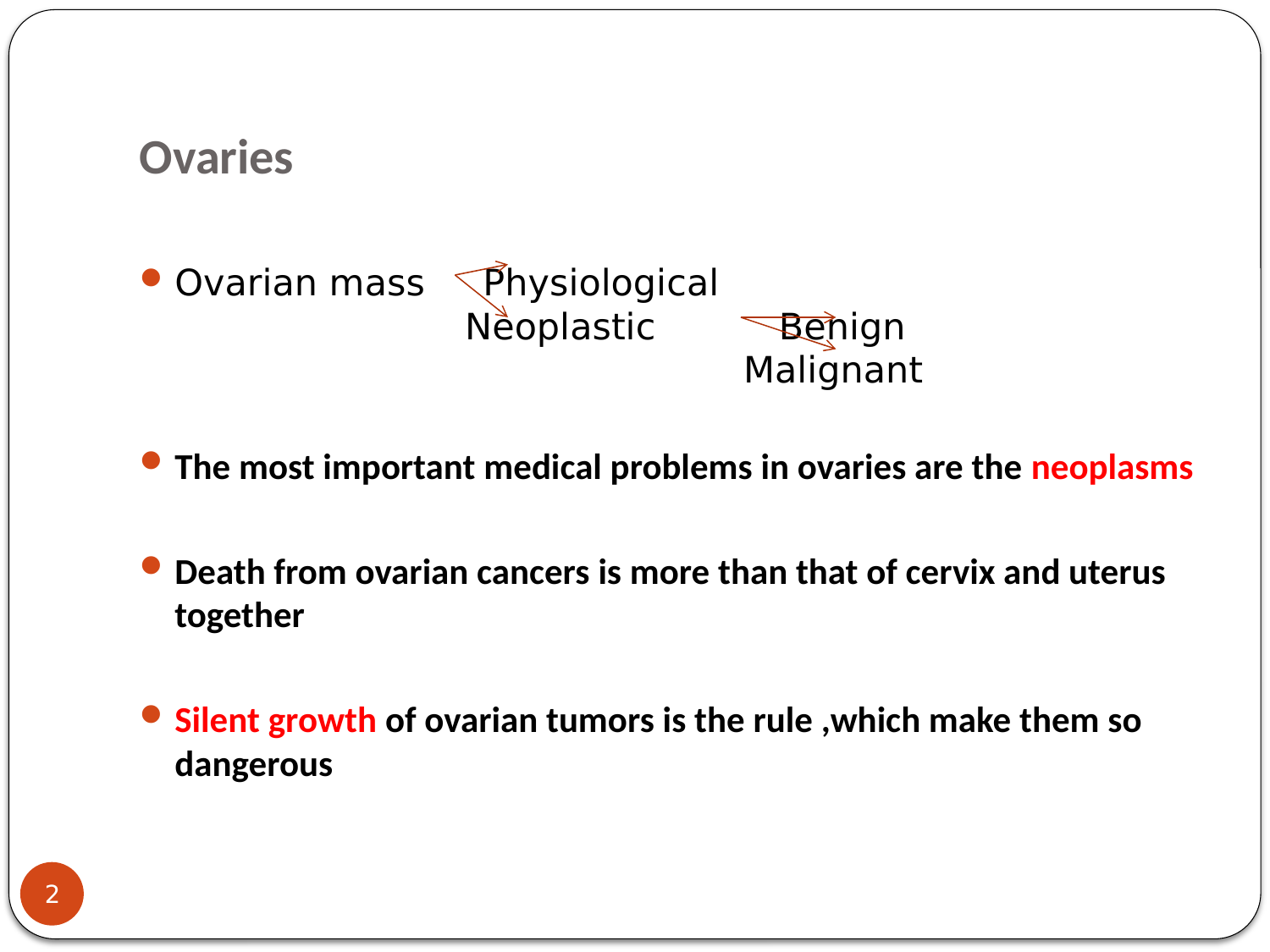

# Ovaries

Ovarian mass     Physiological
                         Neoplastic 	     Benign
                                                 Malignant
The most important medical problems in ovaries are the neoplasms

Death from ovarian cancers is more than that of cervix and uterus together

Silent growth of ovarian tumors is the rule ,which make them so dangerous

2